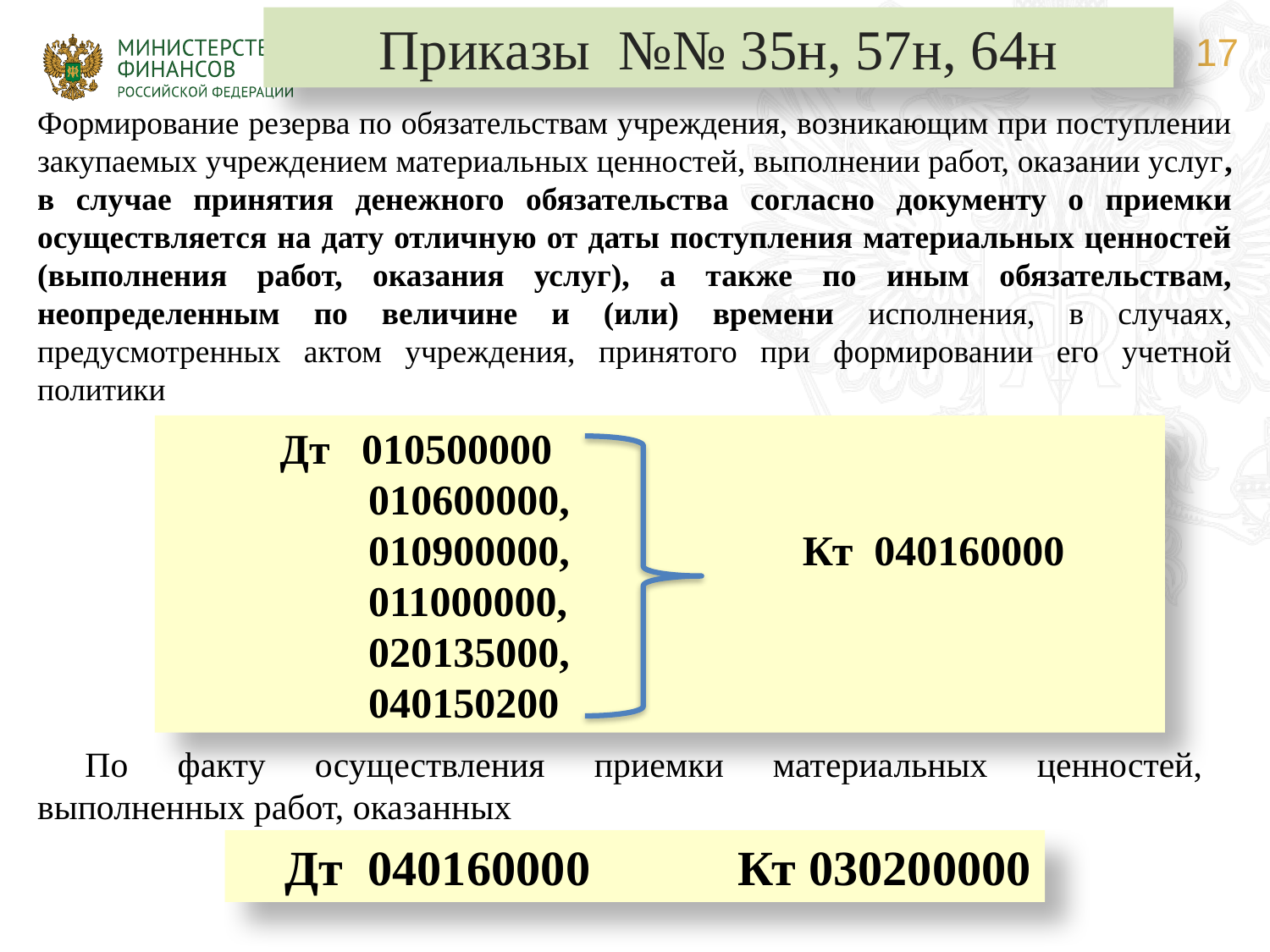

Приказы  №№ 35н, 57н, 64н
Формирование резерва по обязательствам учреждения, возникающим при поступлении закупаемых учреждением материальных ценностей, выполнении работ, оказании услуг, в случае принятия денежного обязательства согласно документу о приемки осуществляется на дату отличную от даты поступления материальных ценностей (выполнения работ, оказания услуг), а также по иным обязательствам, неопределенным по величине и (или) времени исполнения, в случаях, предусмотренных актом учреждения, принятого при формировании его учетной политики
              Дт   010500000
                   010600000,
                   010900000,                      Кт  040160000
                   011000000,
                   020135000,
                   040150200

По факту осуществления приемки материальных ценностей, выполненных работ, оказанных
Дт  040160000            Кт 030200000